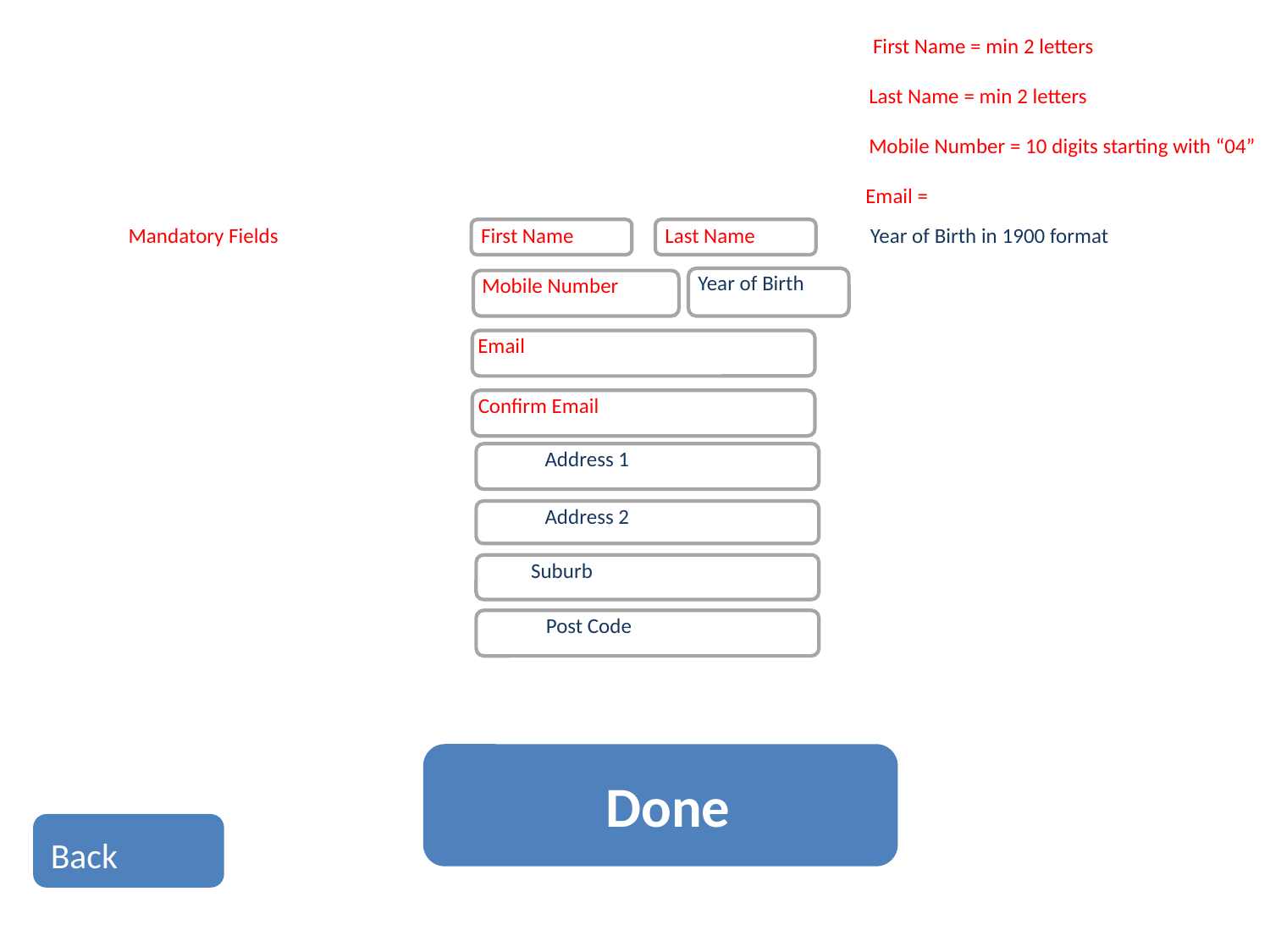

First Name = min 2 letters
Last Name = min 2 letters
Mobile Number = 10 digits starting with “04”
Email =
Mandatory Fields
First Name

Last Name

Year of Birth in 1900 format
Year of Birth

Mobile Number

Email

Confirm Email

Address 1

Address 2

Suburb

Post Code

Done

Back